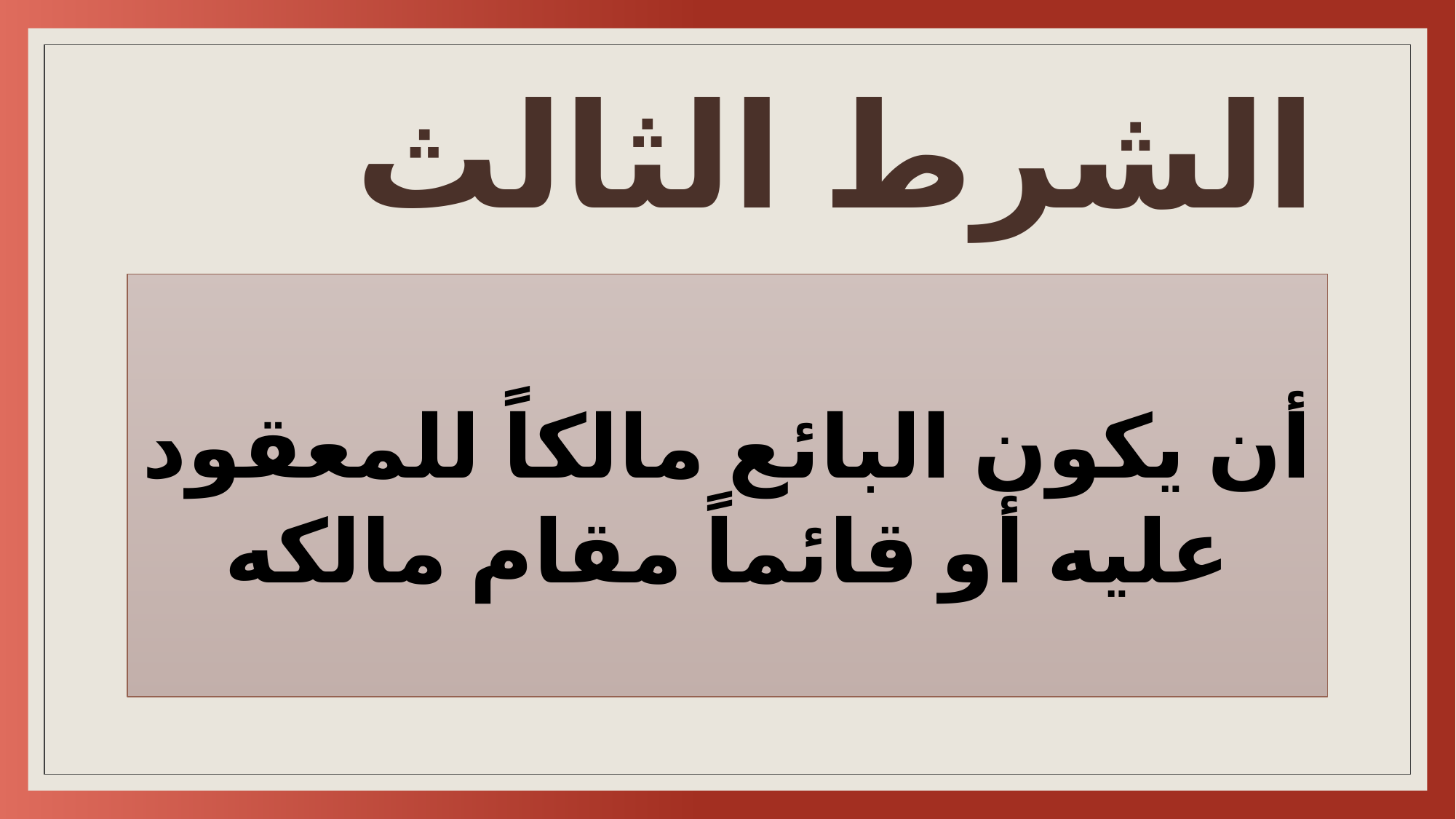

# الشرط الثالث

أن يكون البائع مالكاً للمعقود عليه أو قائماً مقام مالكه